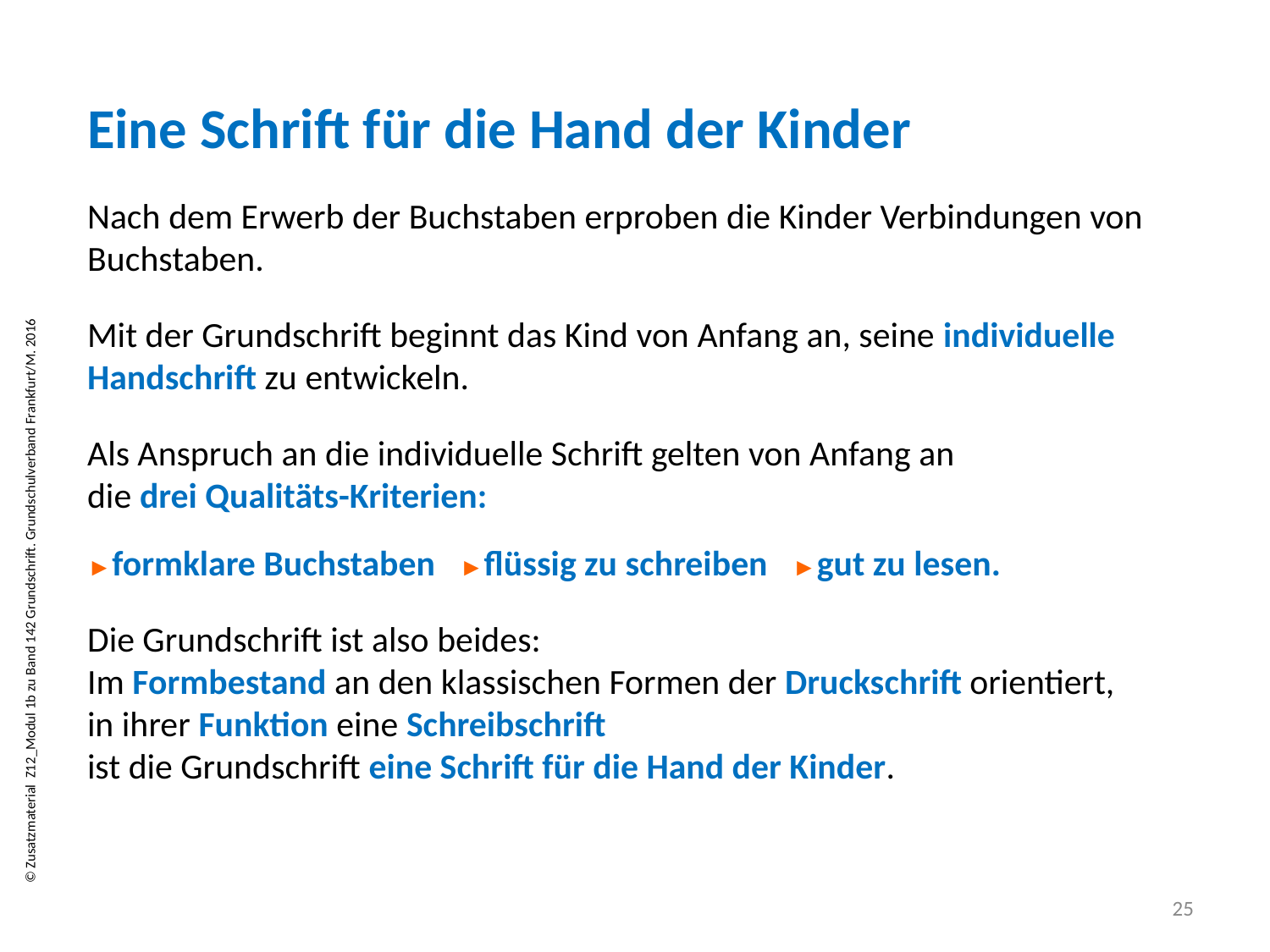

Eine Schrift für die Hand der Kinder

Nach dem Erwerb der Buchstaben erproben die Kinder Verbindungen von Buchstaben.

Mit der Grundschrift beginnt das Kind von Anfang an, seine individuelle  Handschrift zu entwickeln.

Als Anspruch an die individuelle Schrift gelten von Anfang an
die drei Qualitäts-Kriterien:

►formklare Buchstaben   ►flüssig zu schreiben   ►gut zu lesen.

Die Grundschrift ist also beides:
Im Formbestand an den klassischen Formen der Druckschrift orientiert,
in ihrer Funktion eine Schreibschrift
ist die Grundschrift eine Schrift für die Hand der Kinder.
25